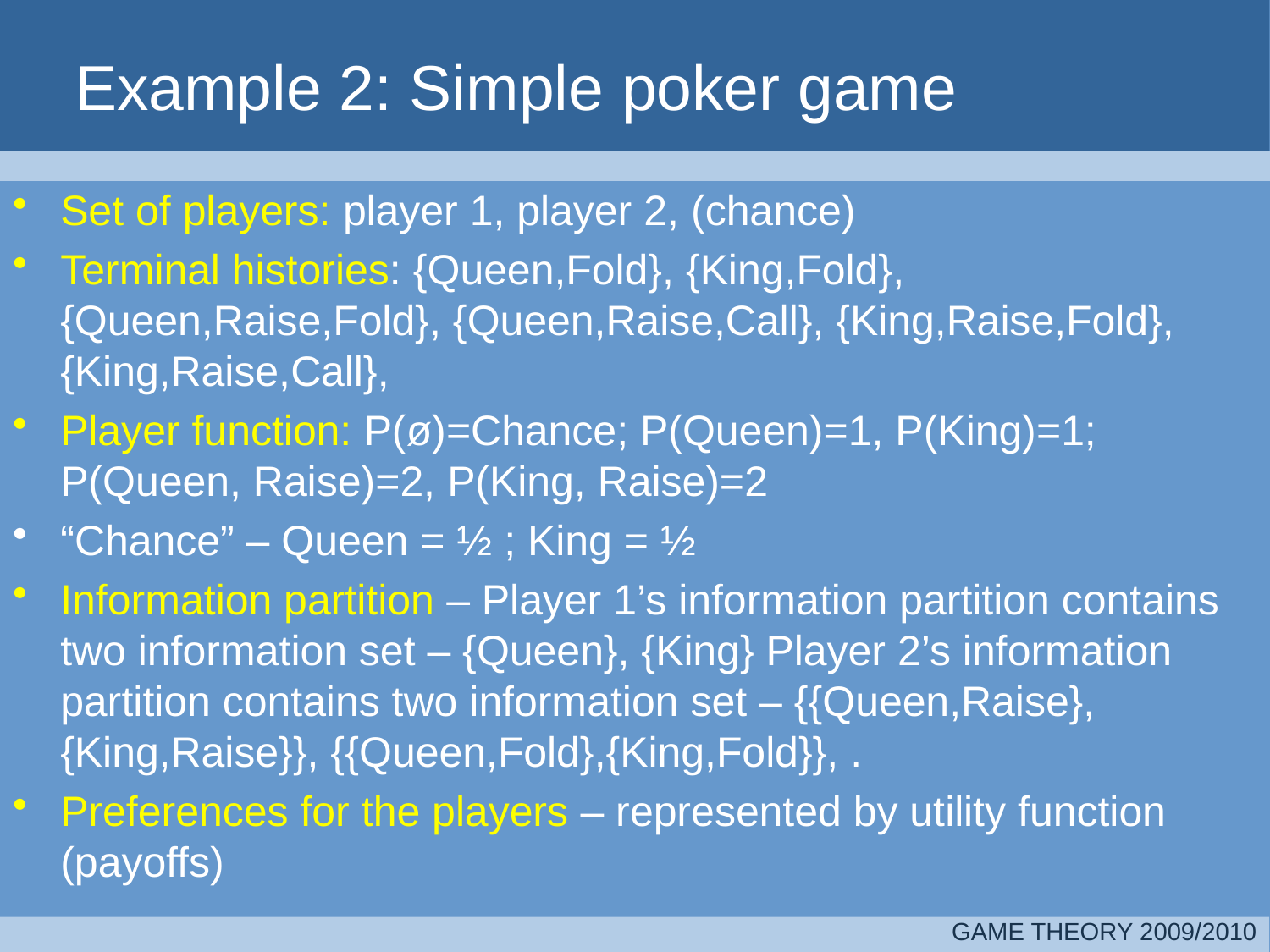

Example 2: Simple poker game
Set of players: player 1, player 2, (chance)
Terminal histories: {Queen,Fold}, {King,Fold}, {Queen,Raise,Fold}, {Queen,Raise,Call}, {King,Raise,Fold}, {King,Raise,Call},
Player function: P(ø)=Chance; P(Queen)=1, P(King)=1; P(Queen, Raise)=2, P(King, Raise)=2
“Chance” – Queen = ½ ; King = ½
Information partition – Player 1’s information partition contains two information set – {Queen}, {King} Player 2’s information partition contains two information set – {{Queen,Raise},{King,Raise}}, {{Queen,Fold},{King,Fold}}, .
Preferences for the players – represented by utility function (payoffs)
GAME THEORY 2009/2010